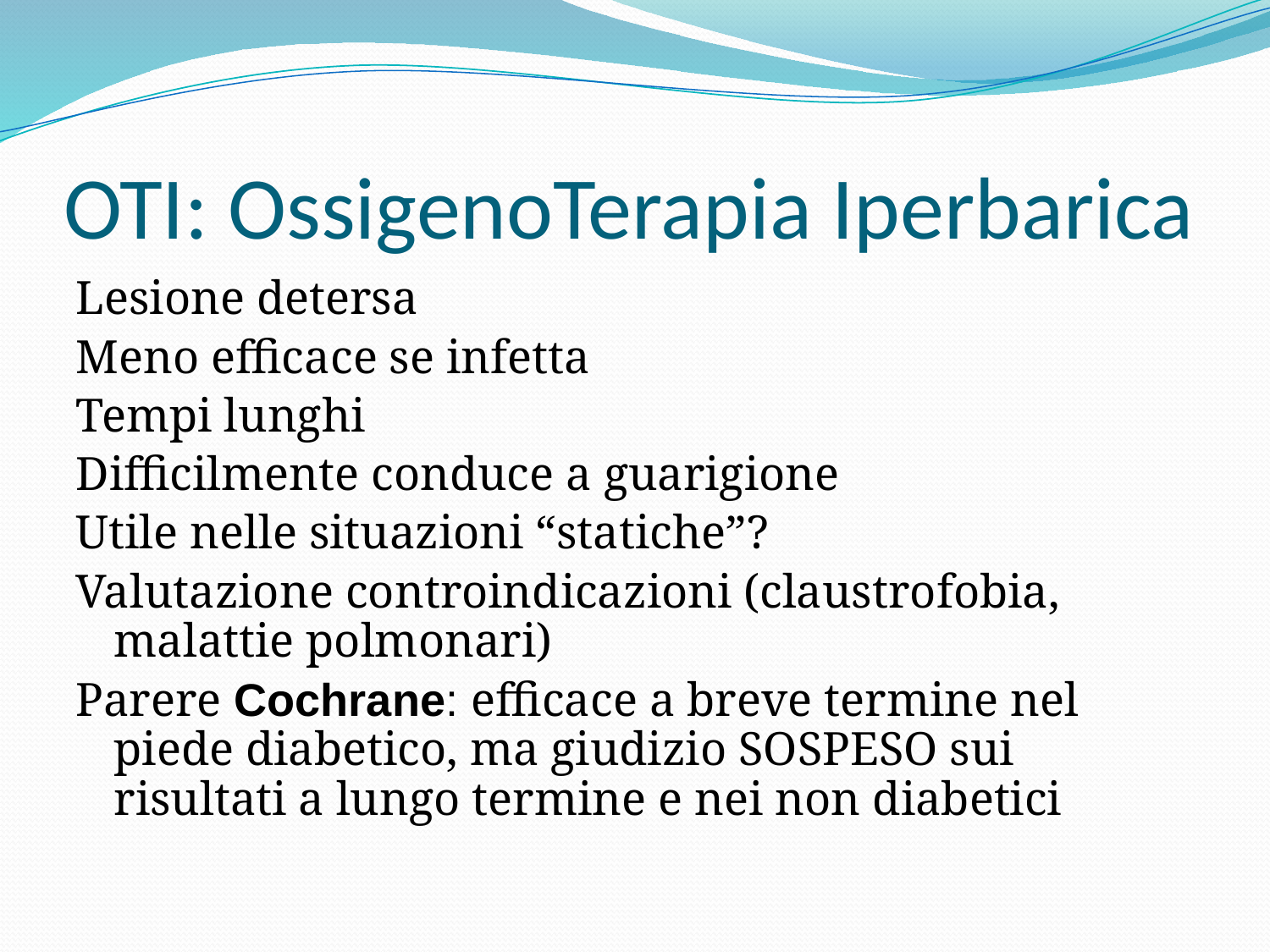

# OTI: OssigenoTerapia Iperbarica
Lesione detersa
Meno efficace se infetta
Tempi lunghi
Difficilmente conduce a guarigione
Utile nelle situazioni “statiche”?
Valutazione controindicazioni (claustrofobia, malattie polmonari)
Parere Cochrane: efficace a breve termine nel piede diabetico, ma giudizio SOSPESO sui risultati a lungo termine e nei non diabetici